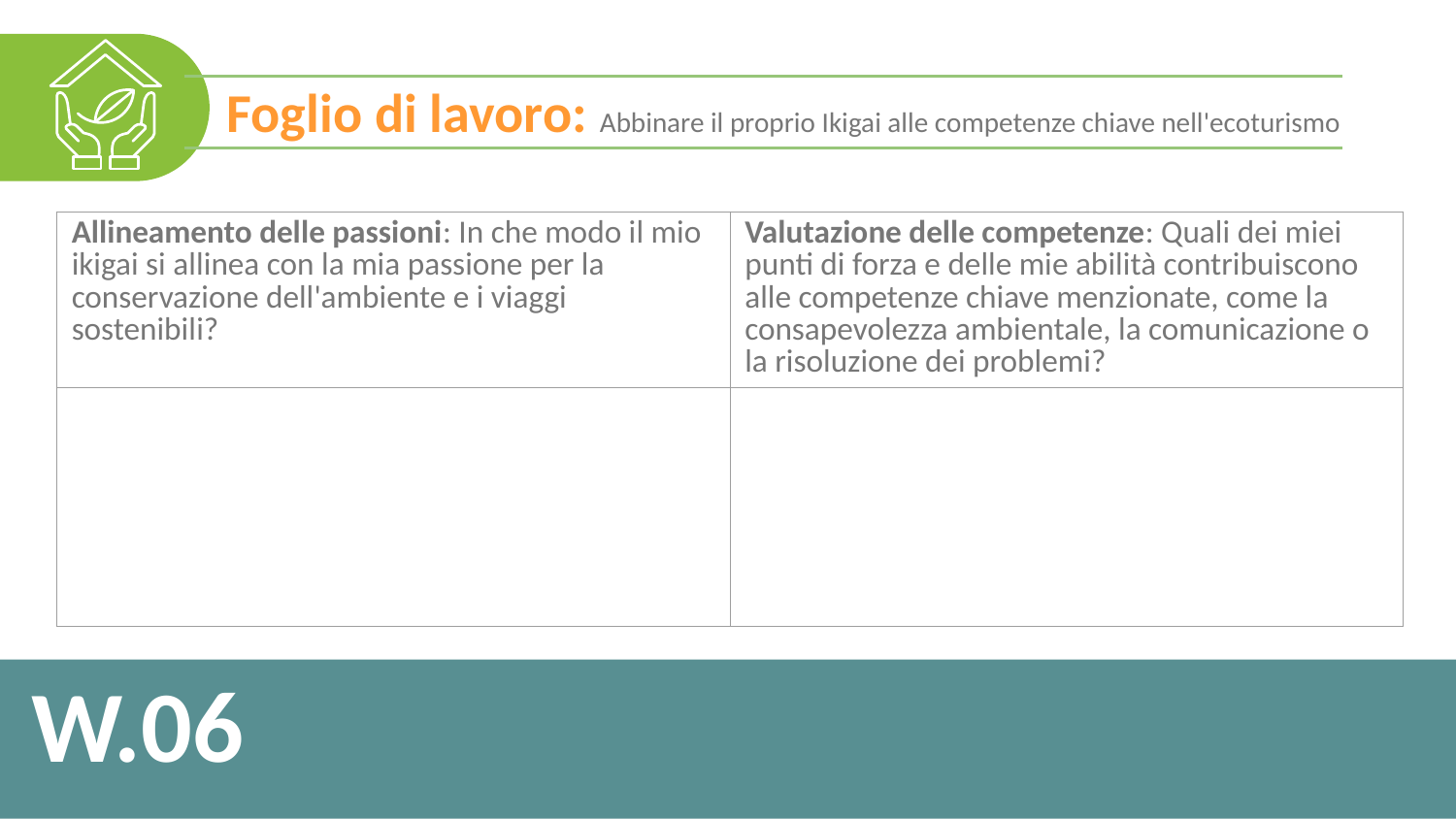

Foglio di lavoro: Abbinare il proprio Ikigai alle competenze chiave nell'ecoturismo

| Allineamento delle passioni: In che modo il mio ikigai si allinea con la mia passione per la conservazione dell'ambiente e i viaggi sostenibili? | Valutazione delle competenze: Quali dei miei punti di forza e delle mie abilità contribuiscono alle competenze chiave menzionate, come la consapevolezza ambientale, la comunicazione o la risoluzione dei problemi? |
| --- | --- |
|  |  |

W.06